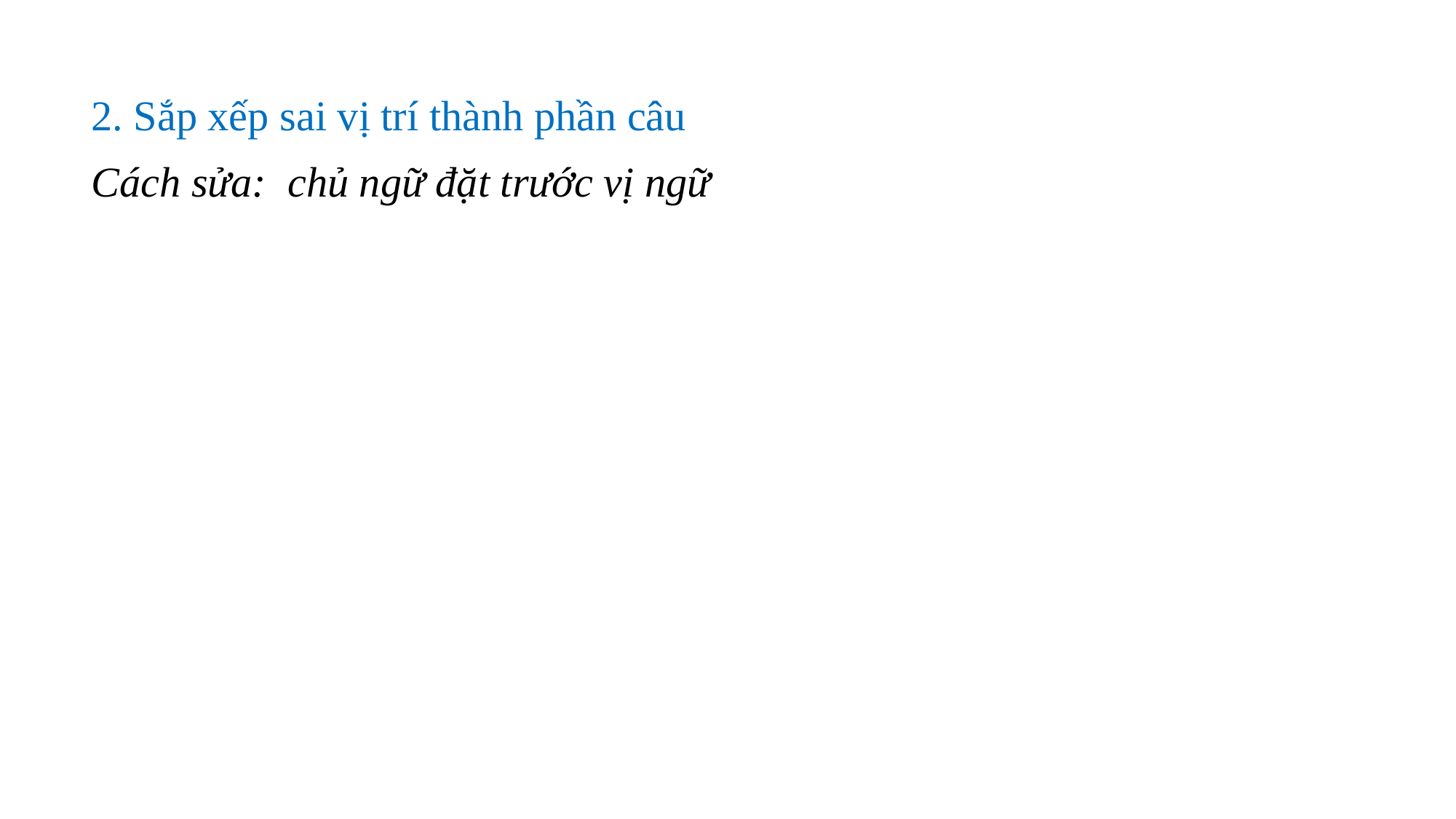

2. Sắp xếp sai vị trí thành phần câu
Cách sửa:  chủ ngữ đặt trước vị ngữ